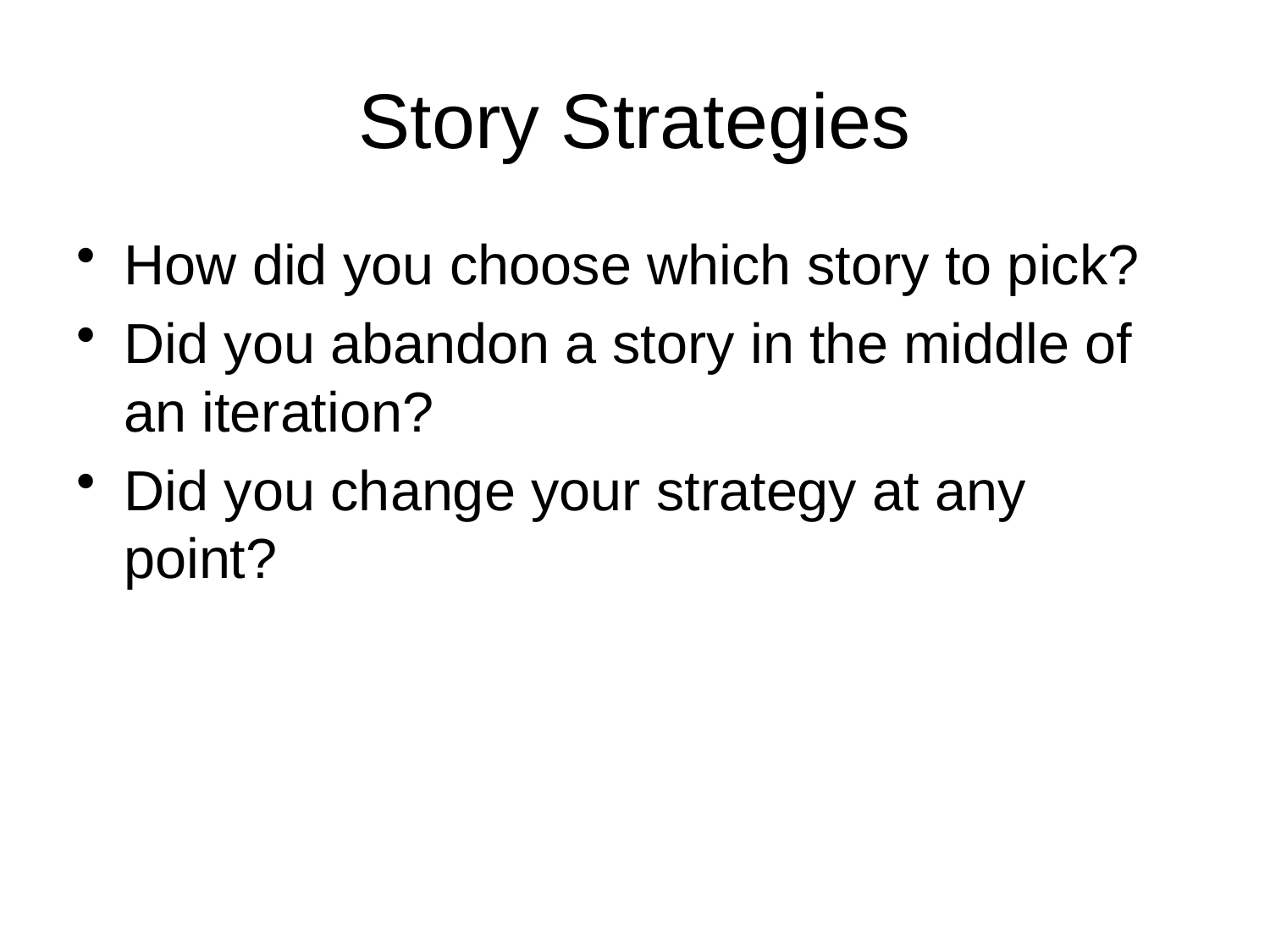

# Story Strategies
How did you choose which story to pick?
Did you abandon a story in the middle of an iteration?
Did you change your strategy at any point?